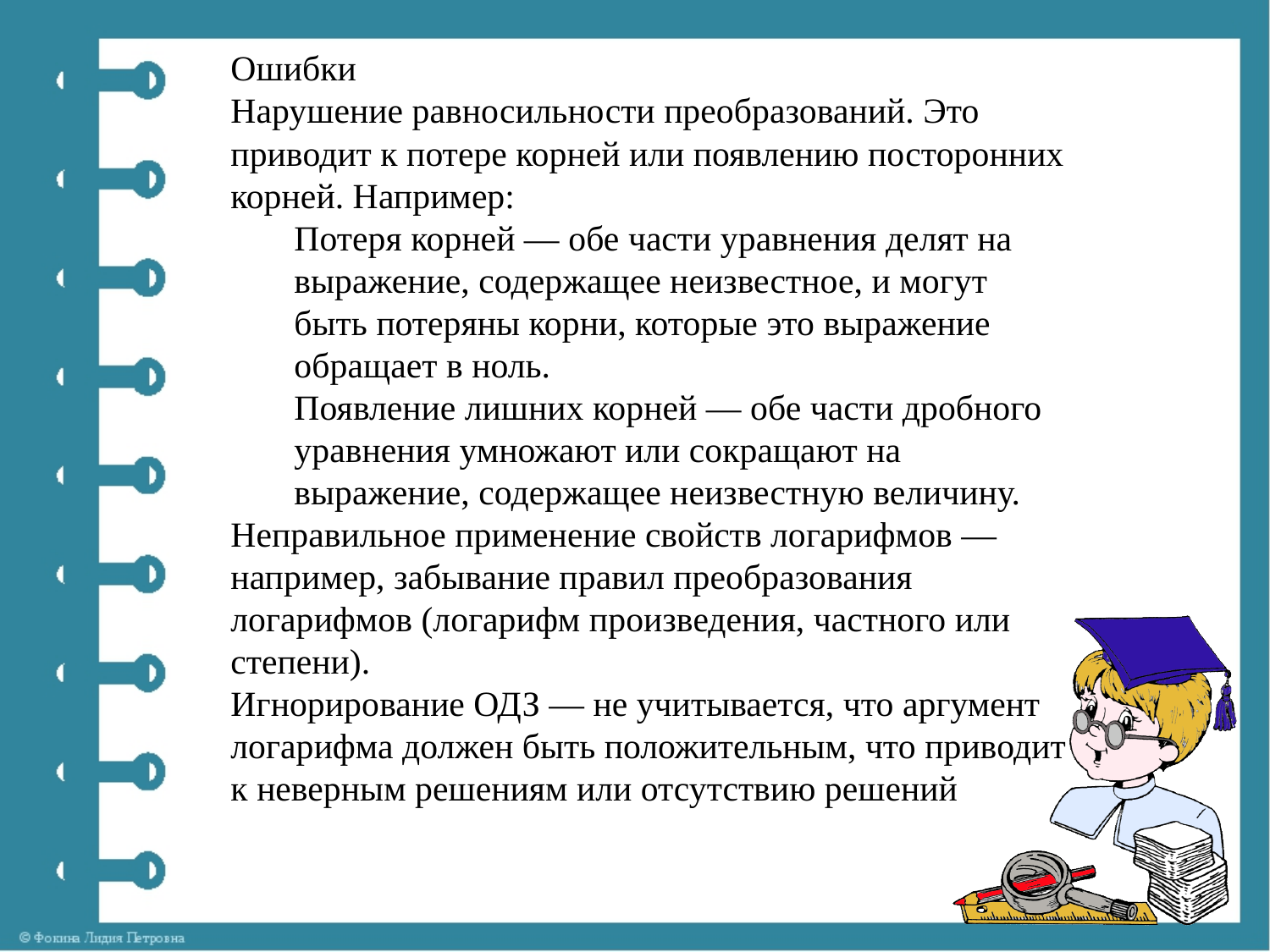

Ошибки
Нарушение равносильности преобразований. Это приводит к потере корней или появлению посторонних корней. Например:
Потеря корней — обе части уравнения делят на выражение, содержащее неизвестное, и могут быть потеряны корни, которые это выражение обращает в ноль.
Появление лишних корней — обе части дробного уравнения умножают или сокращают на выражение, содержащее неизвестную величину.
Неправильное применение свойств логарифмов — например, забывание правил преобразования логарифмов (логарифм произведения, частного или степени).
Игнорирование ОДЗ — не учитывается, что аргумент логарифма должен быть положительным, что приводит к неверным решениям или отсутствию решений